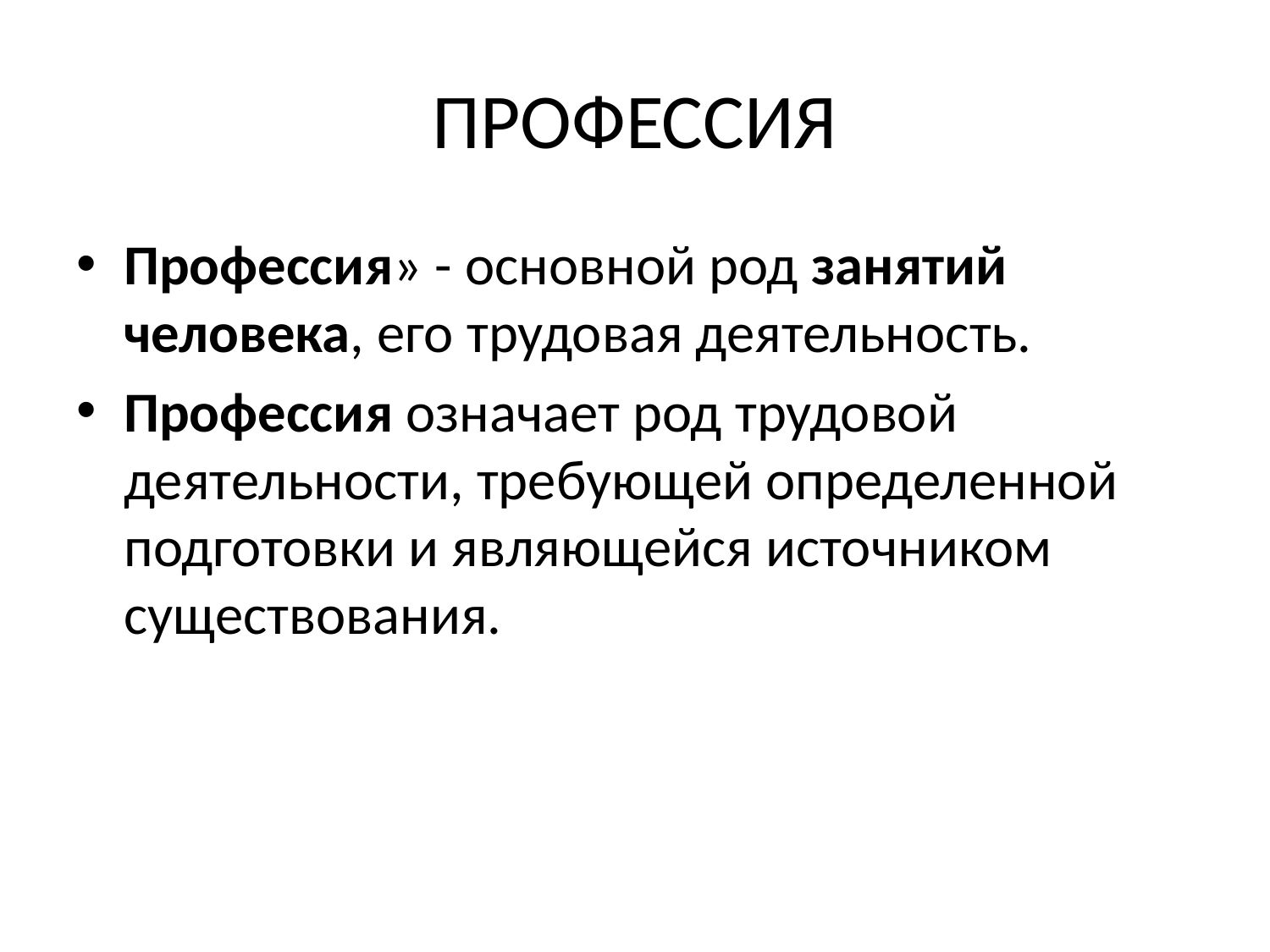

# ПРОФЕССИЯ
Профессия» - основной род занятий человека, его трудовая деятельность.
Профессия означает род трудовой деятельности, требующей определенной подготовки и являющейся источником существования.